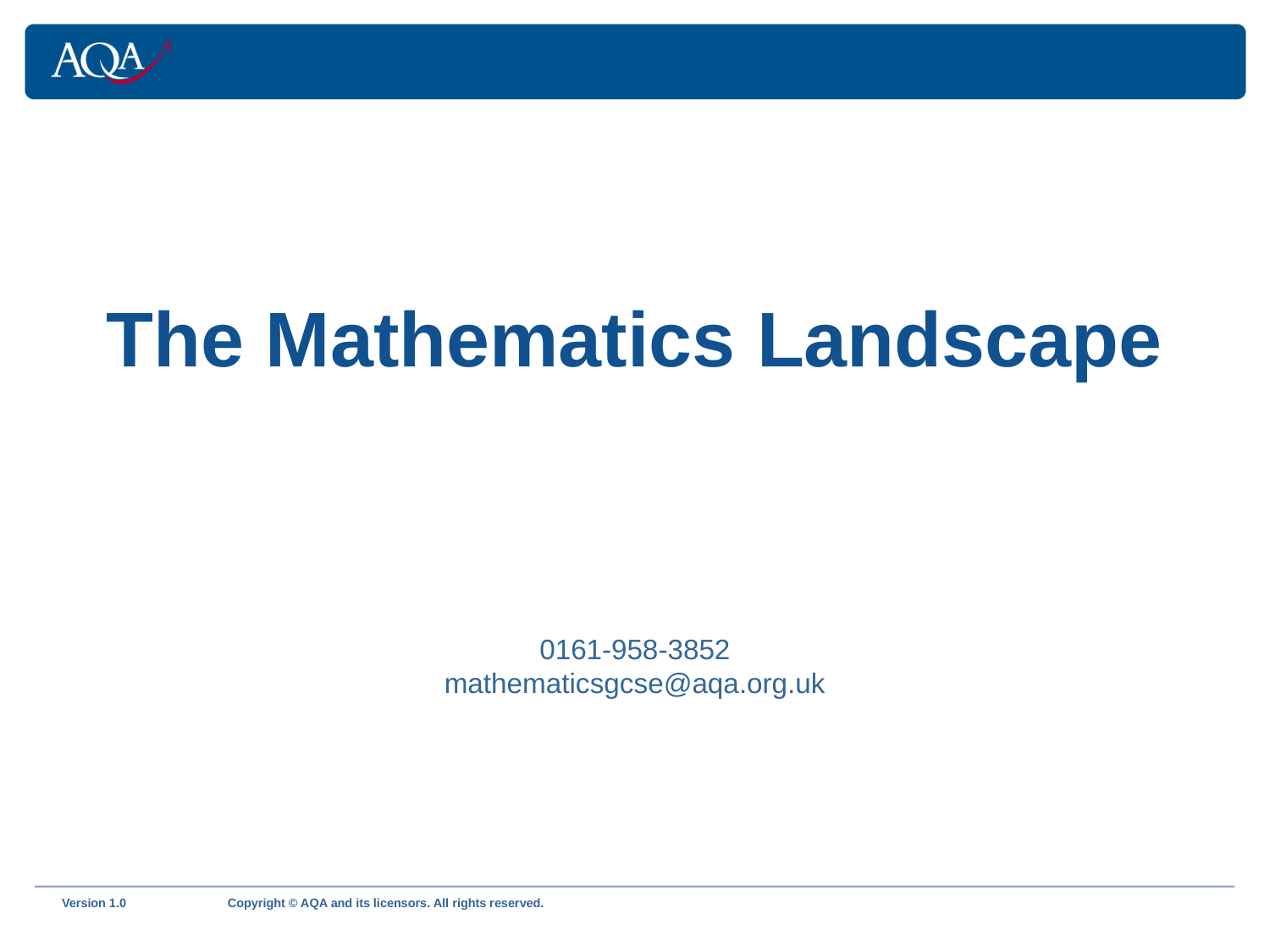

# The Mathematics Landscape

0161-958-3852
mathematicsgcse@aqa.org.uk

Version 1.0                       	       Copyright © AQA and its licensors. All rights reserved.